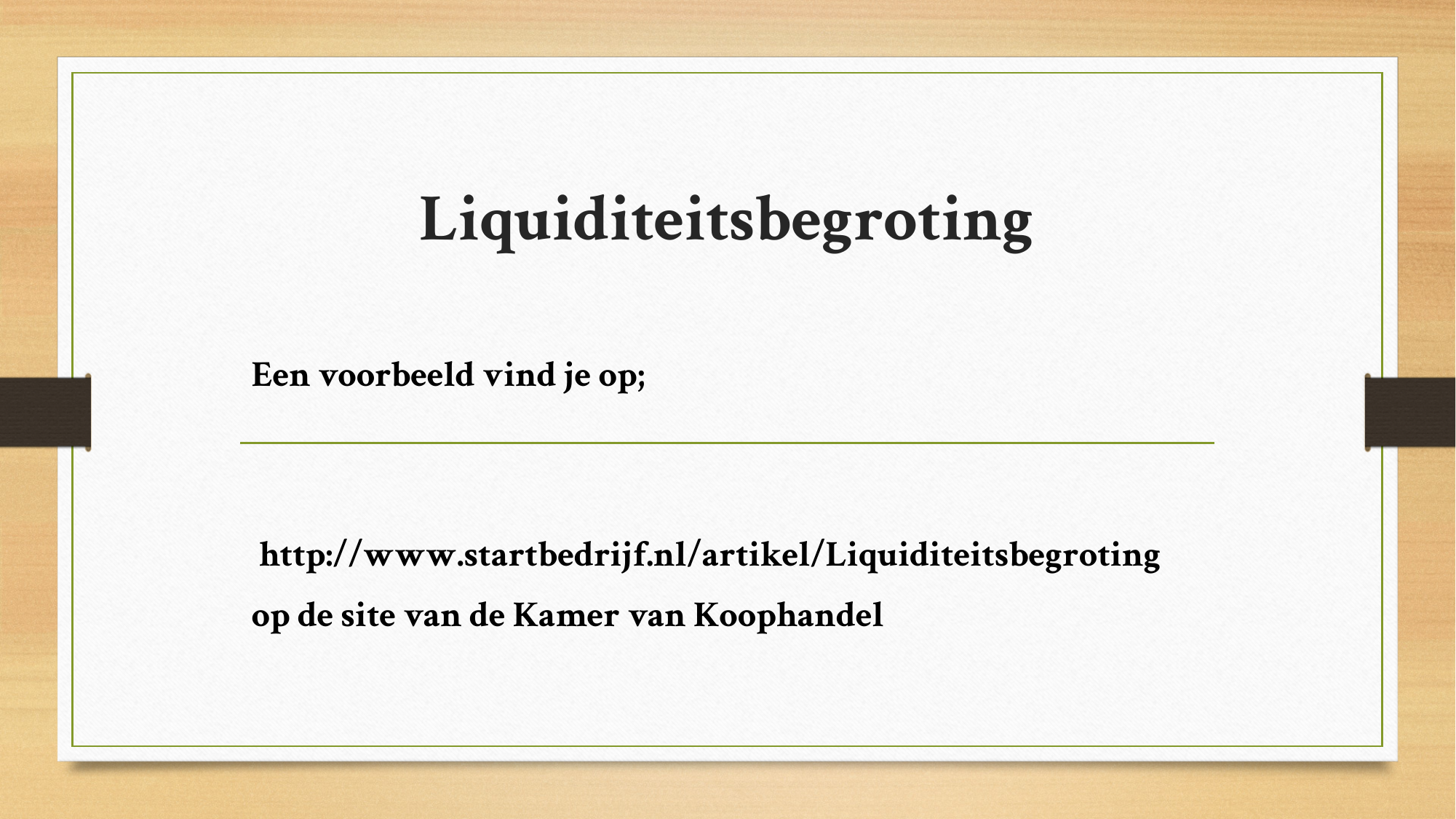

# Liquiditeitsbegroting

Een voorbeeld vind je op;

 http://www.startbedrijf.nl/artikel/Liquiditeitsbegroting
op de site van de Kamer van Koophandel